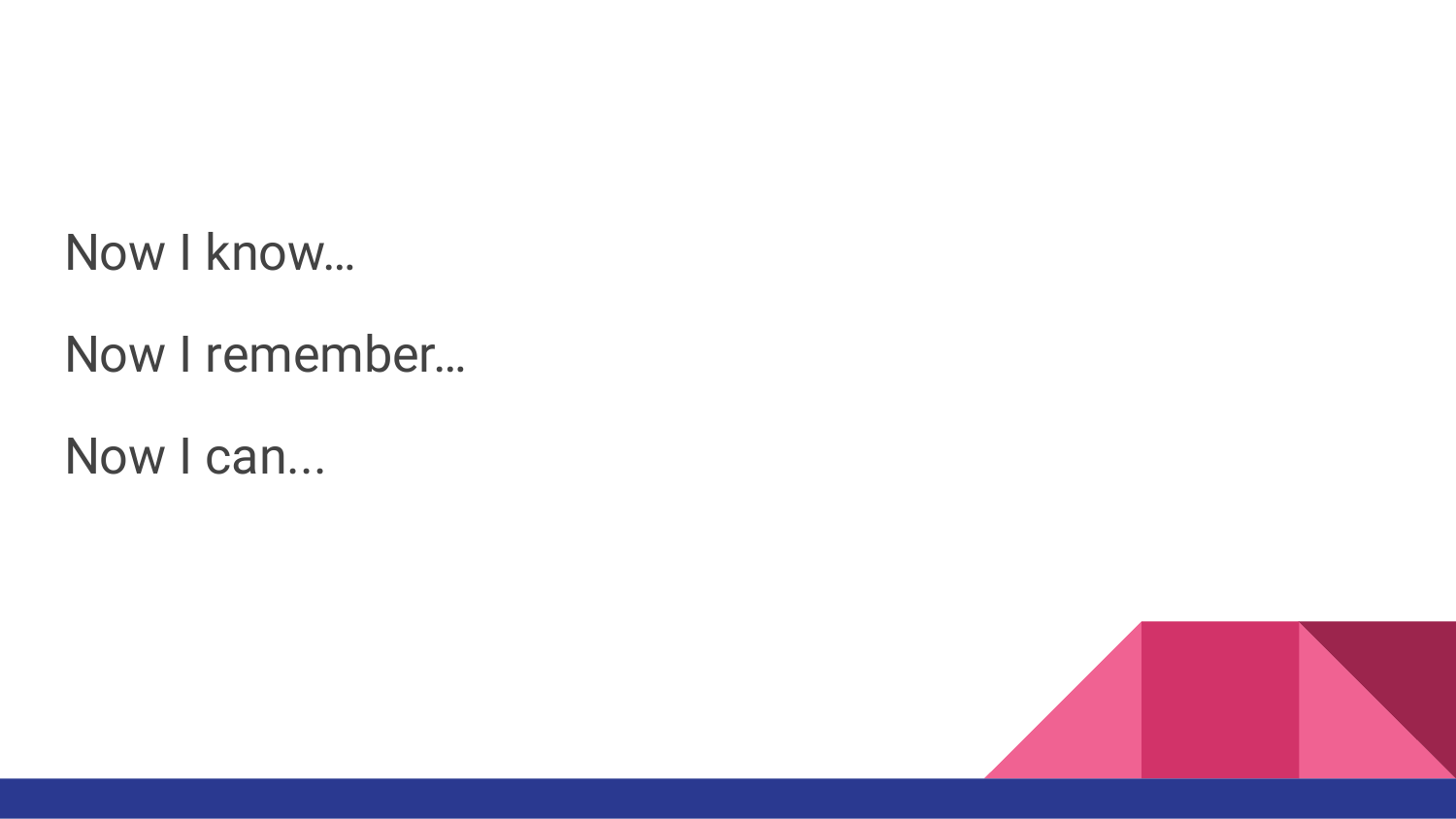

#
Now I know…
Now I remember…
Now I can...